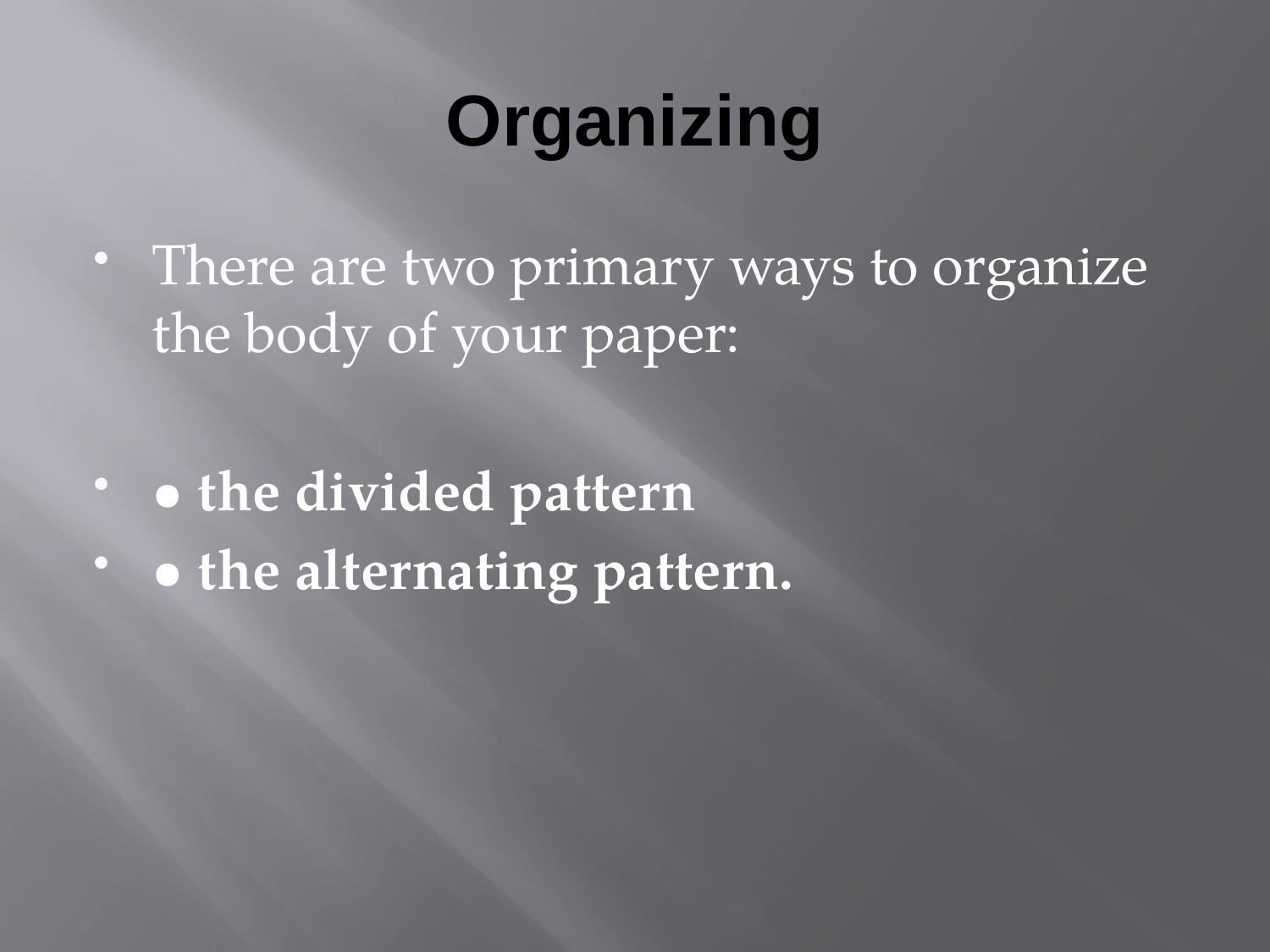

# Organizing
There are two primary ways to organize the body of your paper:

• the divided pattern
• the alternating pattern.